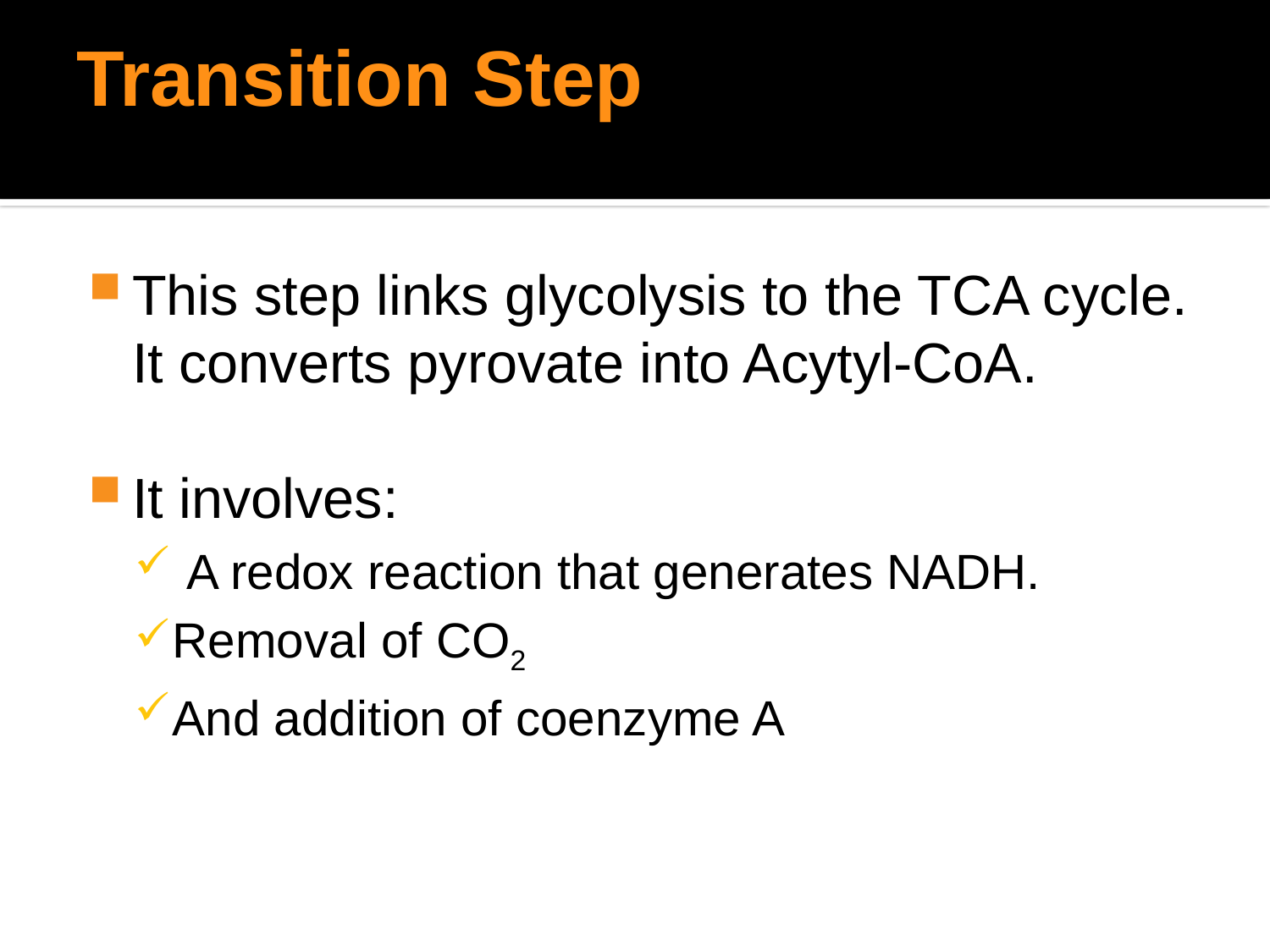

# Transition Step
This step links glycolysis to the TCA cycle. It converts pyrovate into Acytyl-CoA.

It involves:
 A redox reaction that generates NADH.
Removal of CO2
And addition of coenzyme A